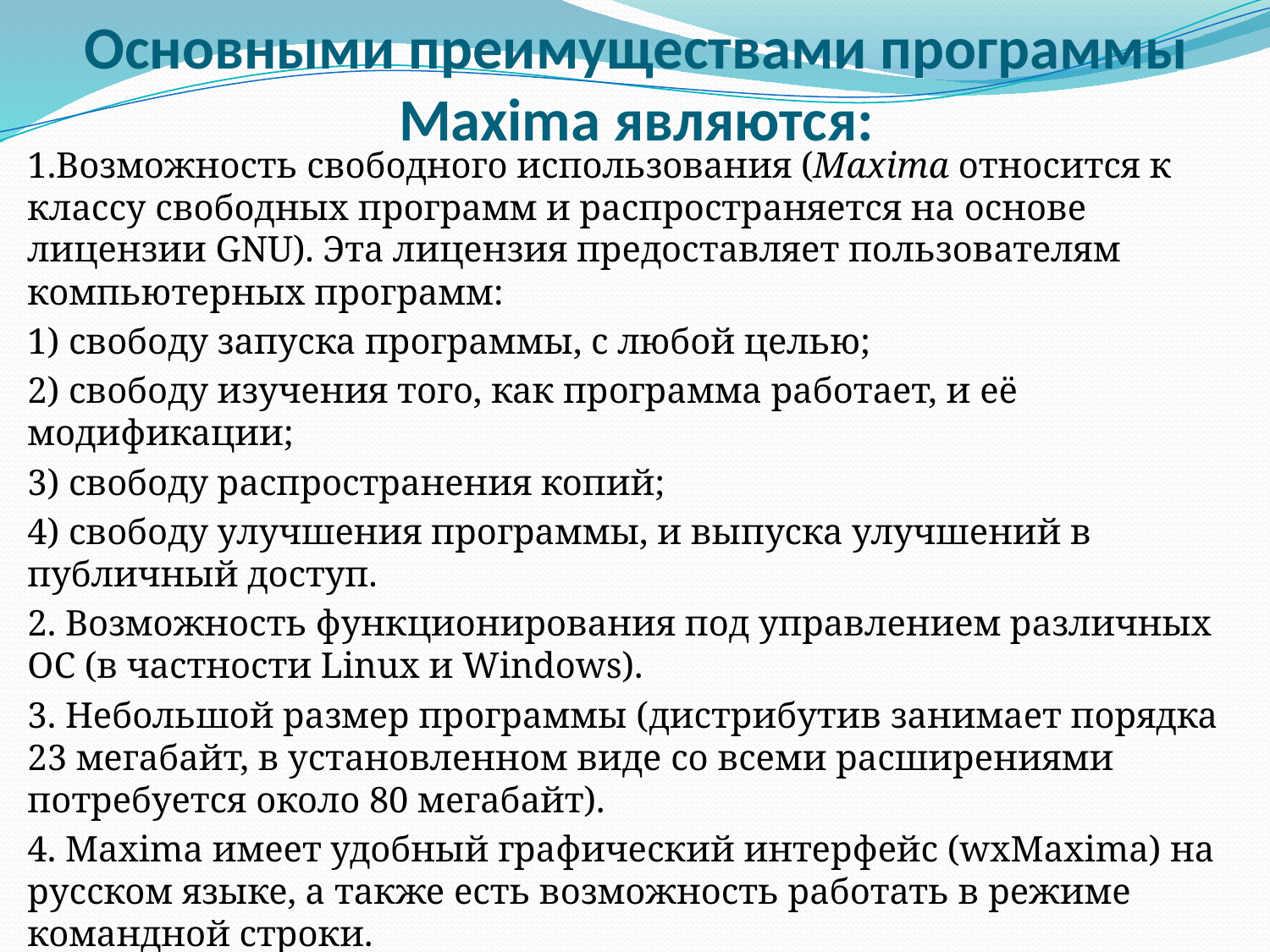

# Основными преимуществами программы Maxima являются:
1.Возможность свободного использования (Maxima относится к классу свободных программ и распространяется на основе лицензии GNU). Эта лицензия предоставляет пользователям компьютерных программ:
1) свободу запуска программы, с любой целью;
2) свободу изучения того, как программа работает, и её модификации;
3) свободу распространения копий;
4) свободу улучшения программы, и выпуска улучшений в публичный доступ.
2. Возможность функционирования под управлением различных ОС (в частности Linux и Windows).
3. Небольшой размер программы (дистрибутив занимает порядка 23 мегабайт, в установленном виде со всеми расширениями потребуется около 80 мегабайт).
4. Maxima имеет удобный графический интерфейс (wxMaxima) на русском языке, а также есть возможность работать в режиме командной строки.
5. Maxima дает возможность решать широкий класс задач .